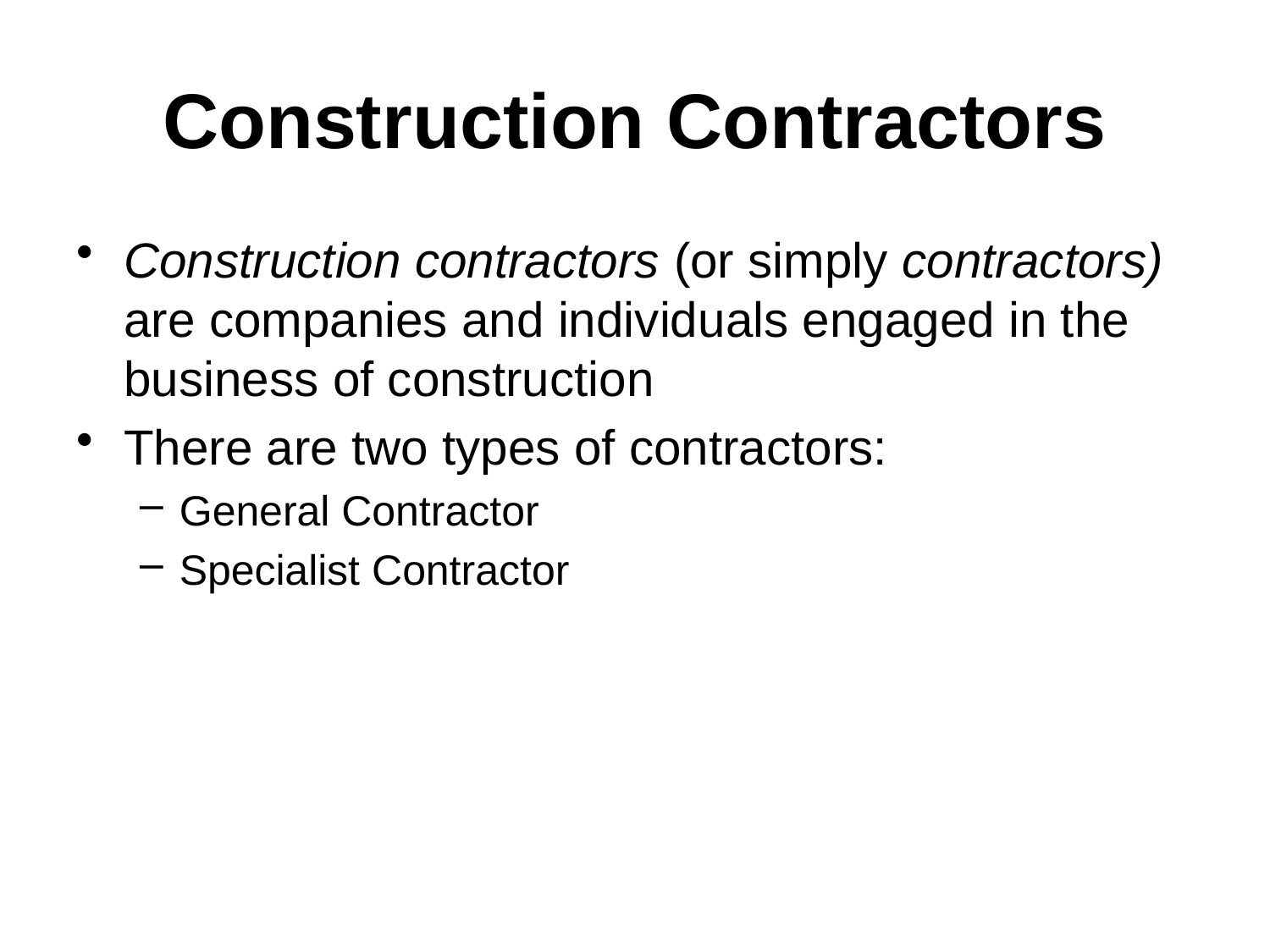

# Construction Contractors
Construction contractors (or simply contractors) are companies and individuals engaged in the business of construction
There are two types of contractors:
General Contractor
Specialist Contractor